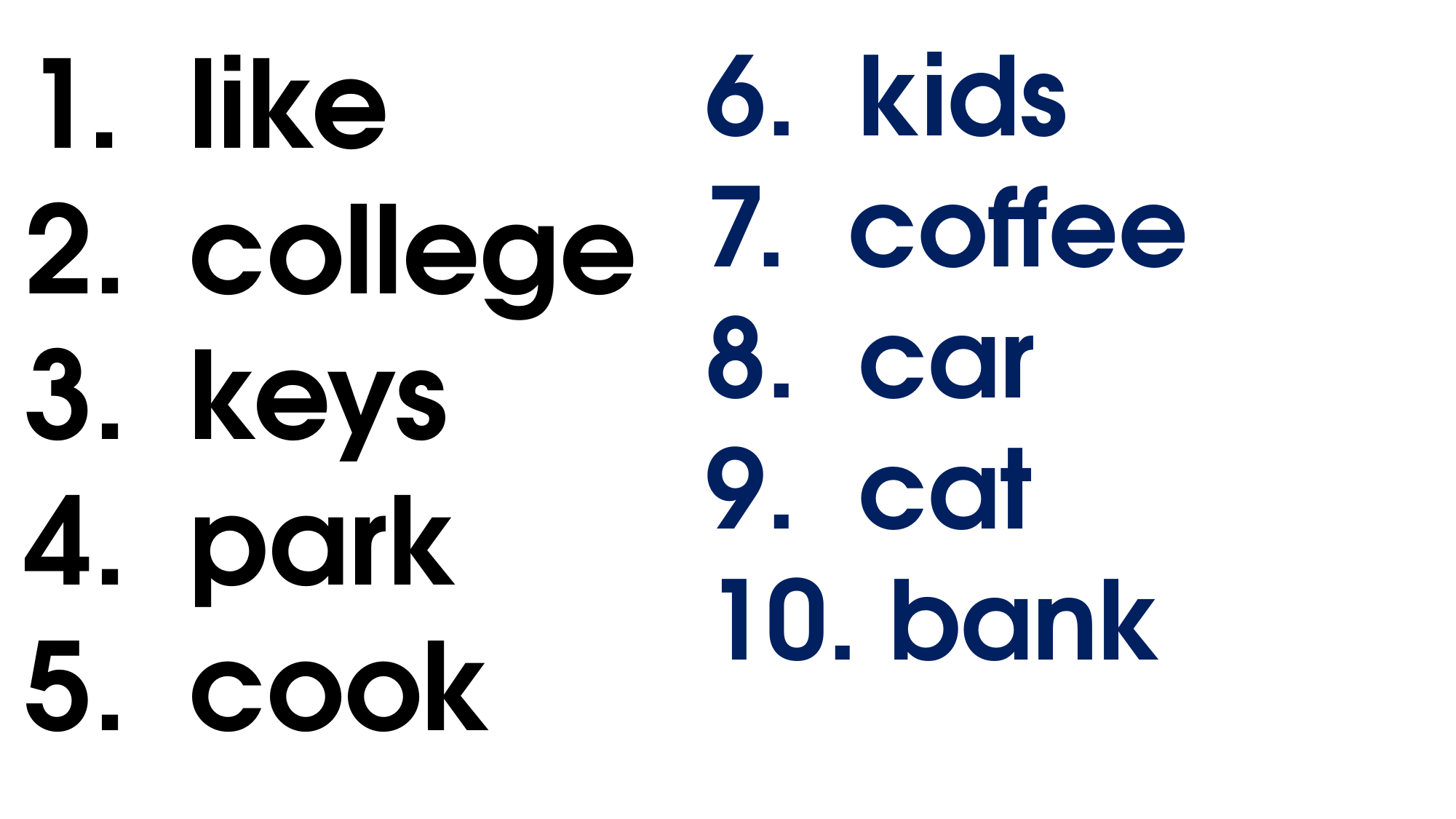

like
college
keys
park
cook
6.  kids
7.  coffee
8.  car
9.  cat
10. bank